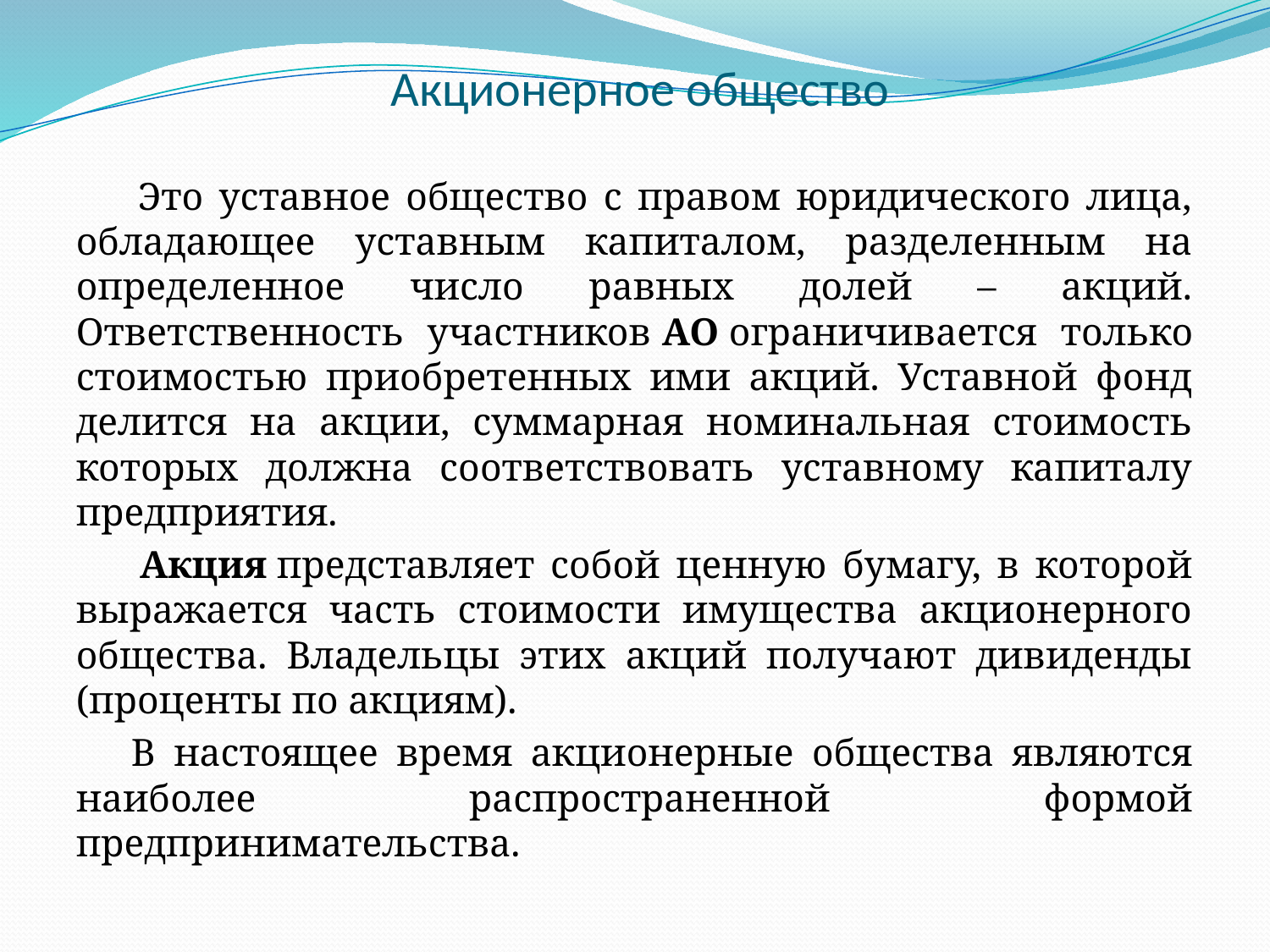

# Акционерное общество
    Это уставное общество с правом юридического лица, обладающее уставным капиталом, разделенным на определенное число равных долей – акций. Ответственность участников АО ограничивается только стоимостью приобретенных ими акций. Уставной фонд делится на акции, суммарная номинальная стоимость которых должна соответствовать уставному капиталу предприятия.
    Акция представляет собой ценную бумагу, в которой выражается часть стоимости имущества акционерного общества. Владельцы этих акций получают дивиденды (проценты по акциям).
   В настоящее время акционерные общества являются наиболее распространенной формой предпринимательства.